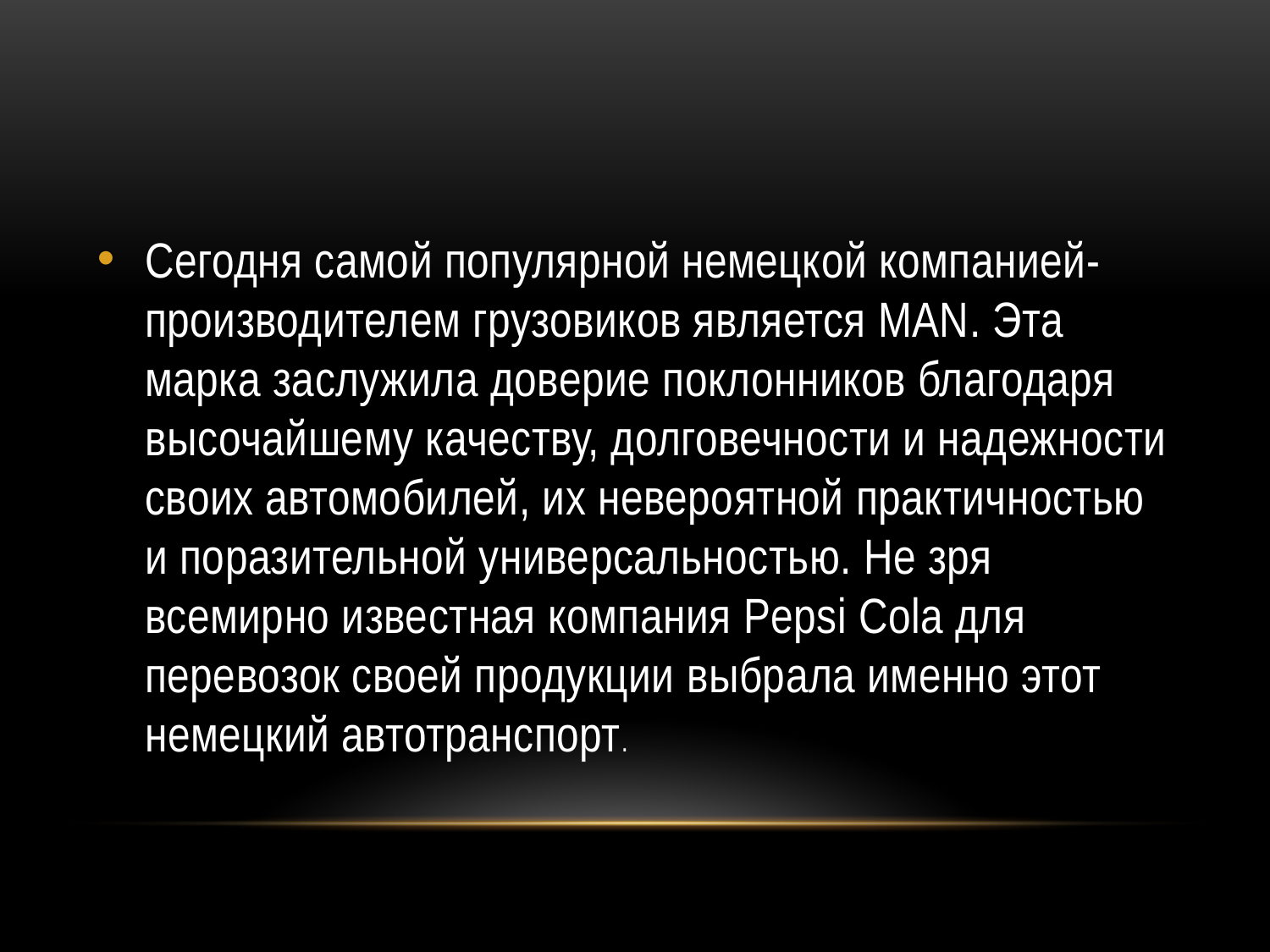

Сегодня самой популярной немецкой компанией-производителем грузовиков является MAN. Эта марка заслужила доверие поклонников благодаря высочайшему качеству, долговечности и надежности своих автомобилей, их невероятной практичностью и поразительной универсальностью. Не зря всемирно известная компания Pepsi Cola для перевозок своей продукции выбрала именно этот немецкий автотранспорт.